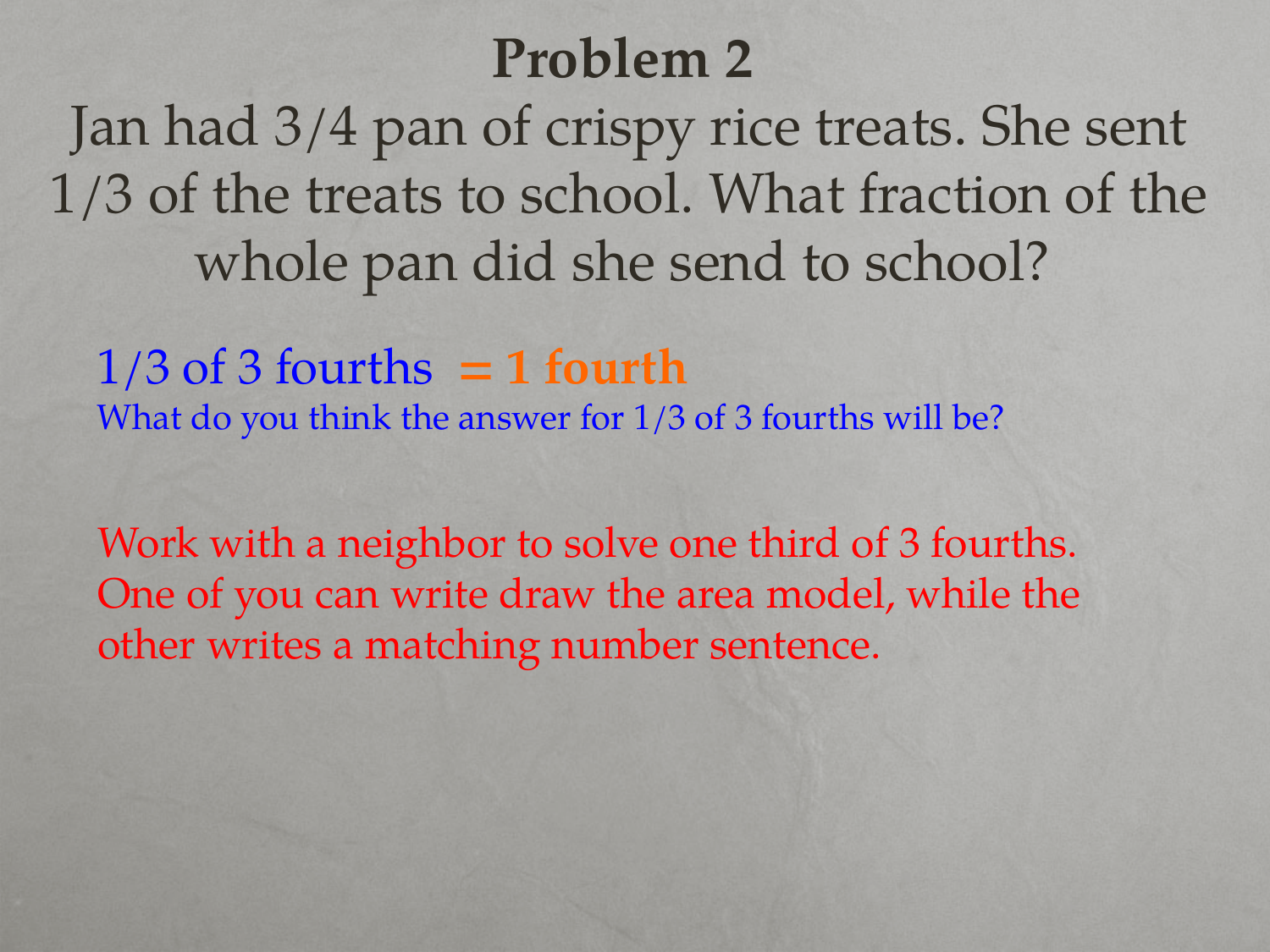

# Problem 2 Jan had 3/4 pan of crispy rice treats. She sent 1/3 of the treats to school. What fraction of the whole pan did she send to school?
1/3 of 3 fourths
What do you think the answer for 1/3 of 3 fourths will be?
= 1 fourth
Work with a neighbor to solve one third of 3 fourths.
One of you can write draw the area model, while the
other writes a matching number sentence.